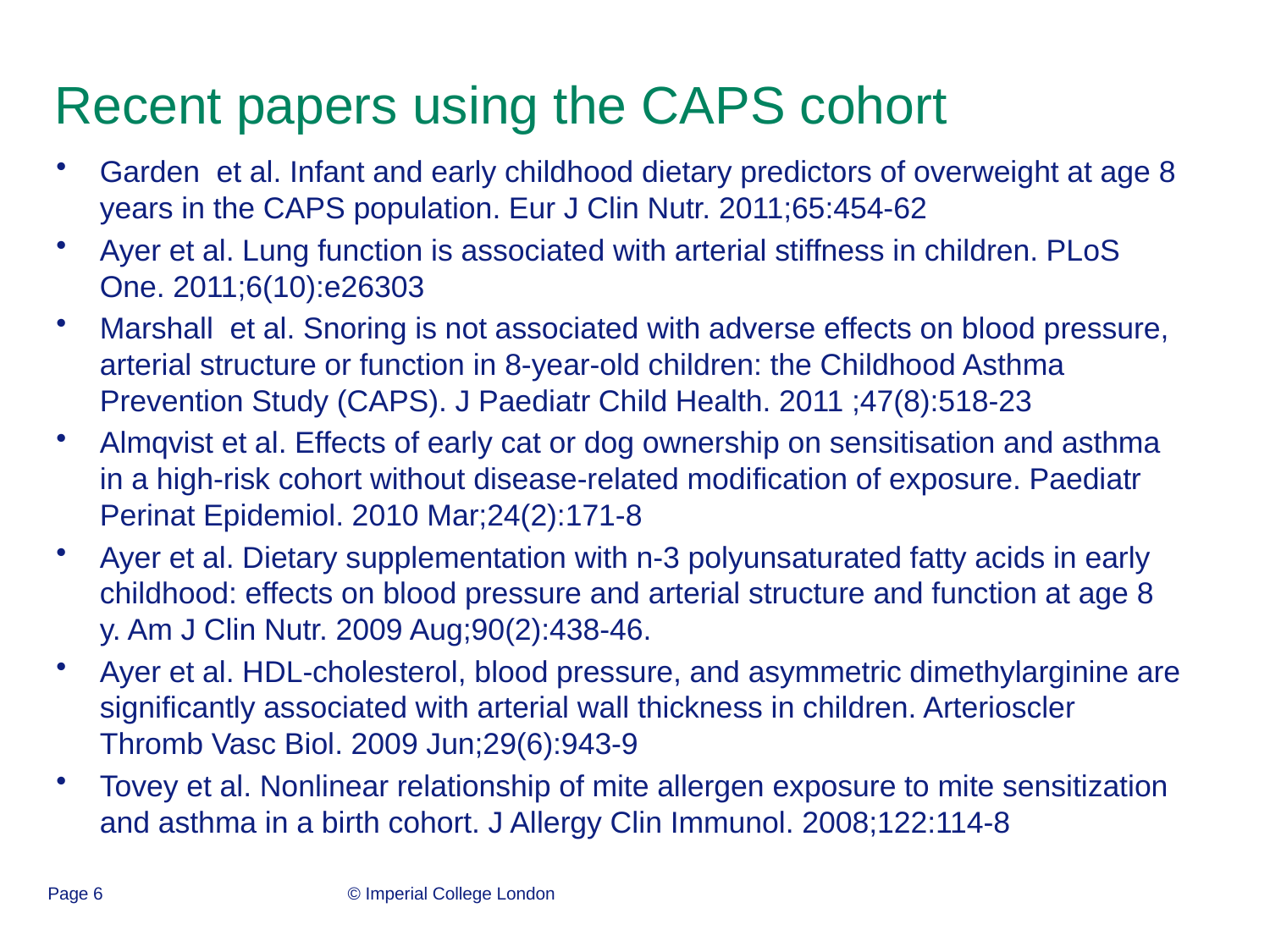

# Recent papers using the CAPS cohort
Garden  et al. Infant and early childhood dietary predictors of overweight at age 8 years in the CAPS population. Eur J Clin Nutr. 2011;65:454-62
Ayer et al. Lung function is associated with arterial stiffness in children. PLoS One. 2011;6(10):e26303
Marshall  et al. Snoring is not associated with adverse effects on blood pressure, arterial structure or function in 8-year-old children: the Childhood Asthma Prevention Study (CAPS). J Paediatr Child Health. 2011 ;47(8):518-23
Almqvist et al. Effects of early cat or dog ownership on sensitisation and asthma in a high-risk cohort without disease-related modification of exposure. Paediatr Perinat Epidemiol. 2010 Mar;24(2):171-8
Ayer et al. Dietary supplementation with n-3 polyunsaturated fatty acids in early childhood: effects on blood pressure and arterial structure and function at age 8 y. Am J Clin Nutr. 2009 Aug;90(2):438-46.
Ayer et al. HDL-cholesterol, blood pressure, and asymmetric dimethylarginine are significantly associated with arterial wall thickness in children. Arterioscler Thromb Vasc Biol. 2009 Jun;29(6):943-9
Tovey et al. Nonlinear relationship of mite allergen exposure to mite sensitization and asthma in a birth cohort. J Allergy Clin Immunol. 2008;122:114-8
Page 6
© Imperial College London